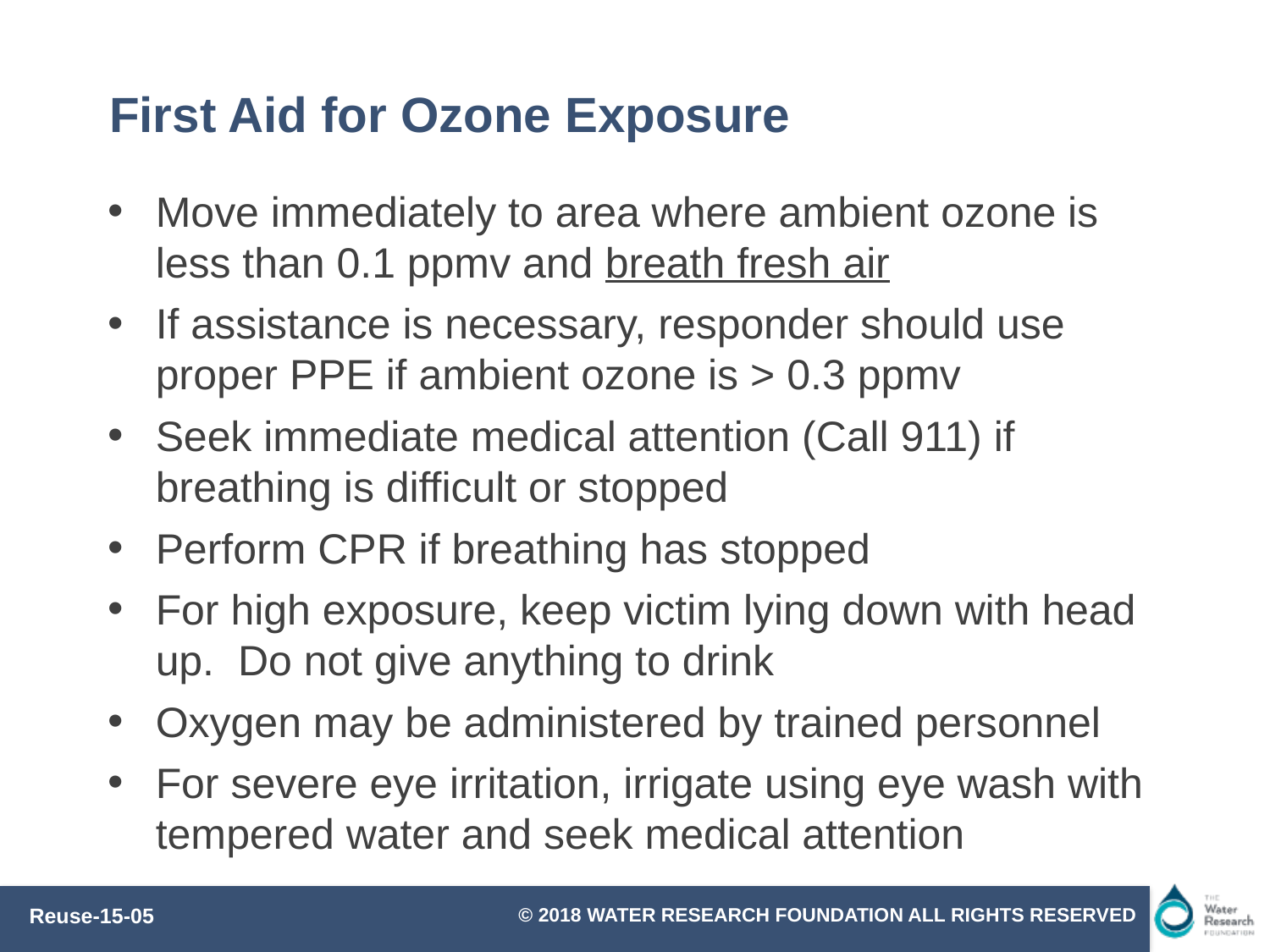

# First Aid for Ozone Exposure
Move immediately to area where ambient ozone is less than 0.1 ppmv and breath fresh air
If assistance is necessary, responder should use proper PPE if ambient ozone is > 0.3 ppmv
Seek immediate medical attention (Call 911) if breathing is difficult or stopped
Perform CPR if breathing has stopped
For high exposure, keep victim lying down with head up.  Do not give anything to drink
Oxygen may be administered by trained personnel
For severe eye irritation, irrigate using eye wash with tempered water and seek medical attention